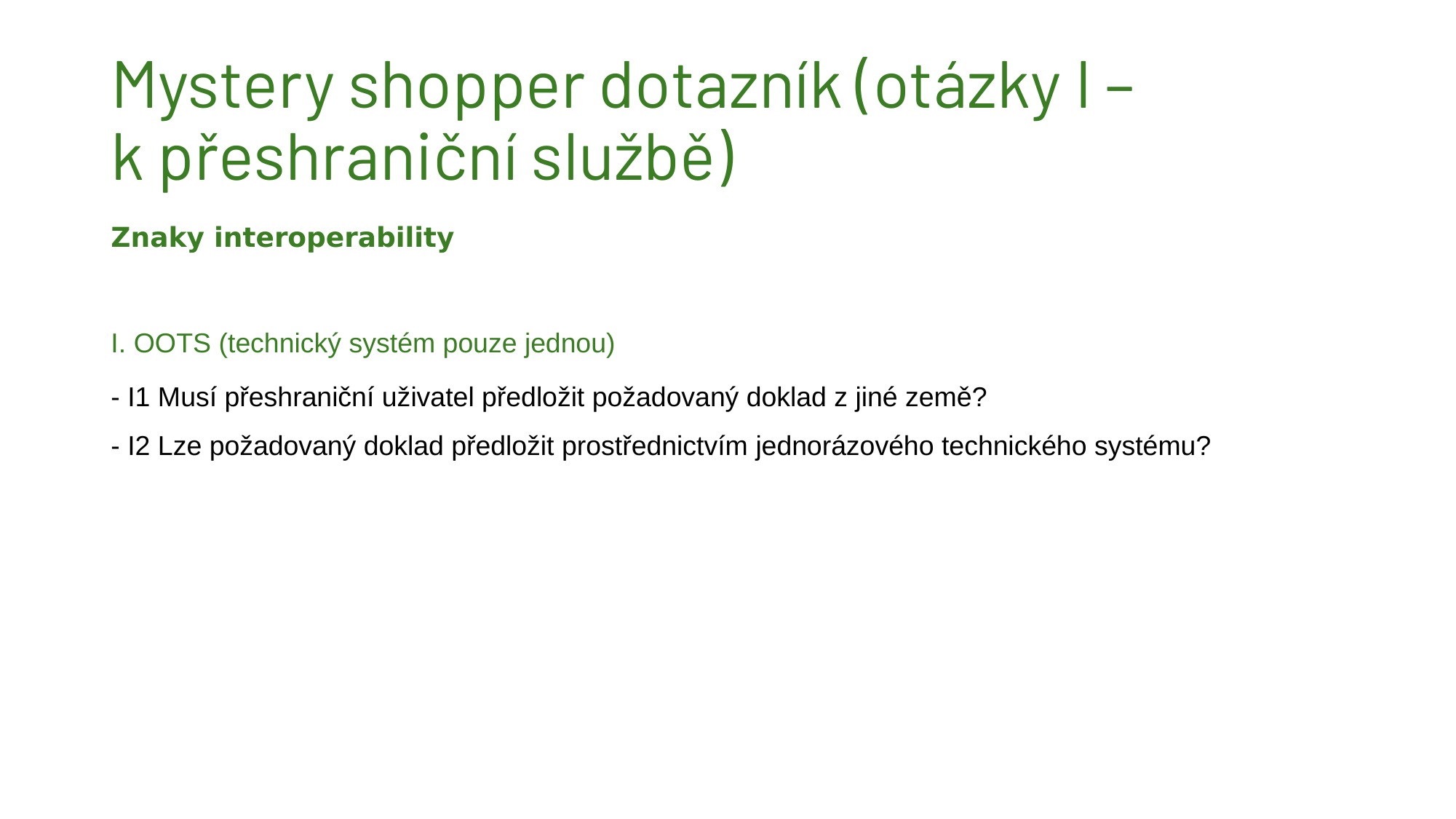

# Mystery shopper dotazník (otázky I – k přeshraniční službě)
Znaky interoperability

I. OOTS (technický systém pouze jednou)
- I1 Musí přeshraniční uživatel předložit požadovaný doklad z jiné země?
- I2 Lze požadovaný doklad předložit prostřednictvím jednorázového technického systému?